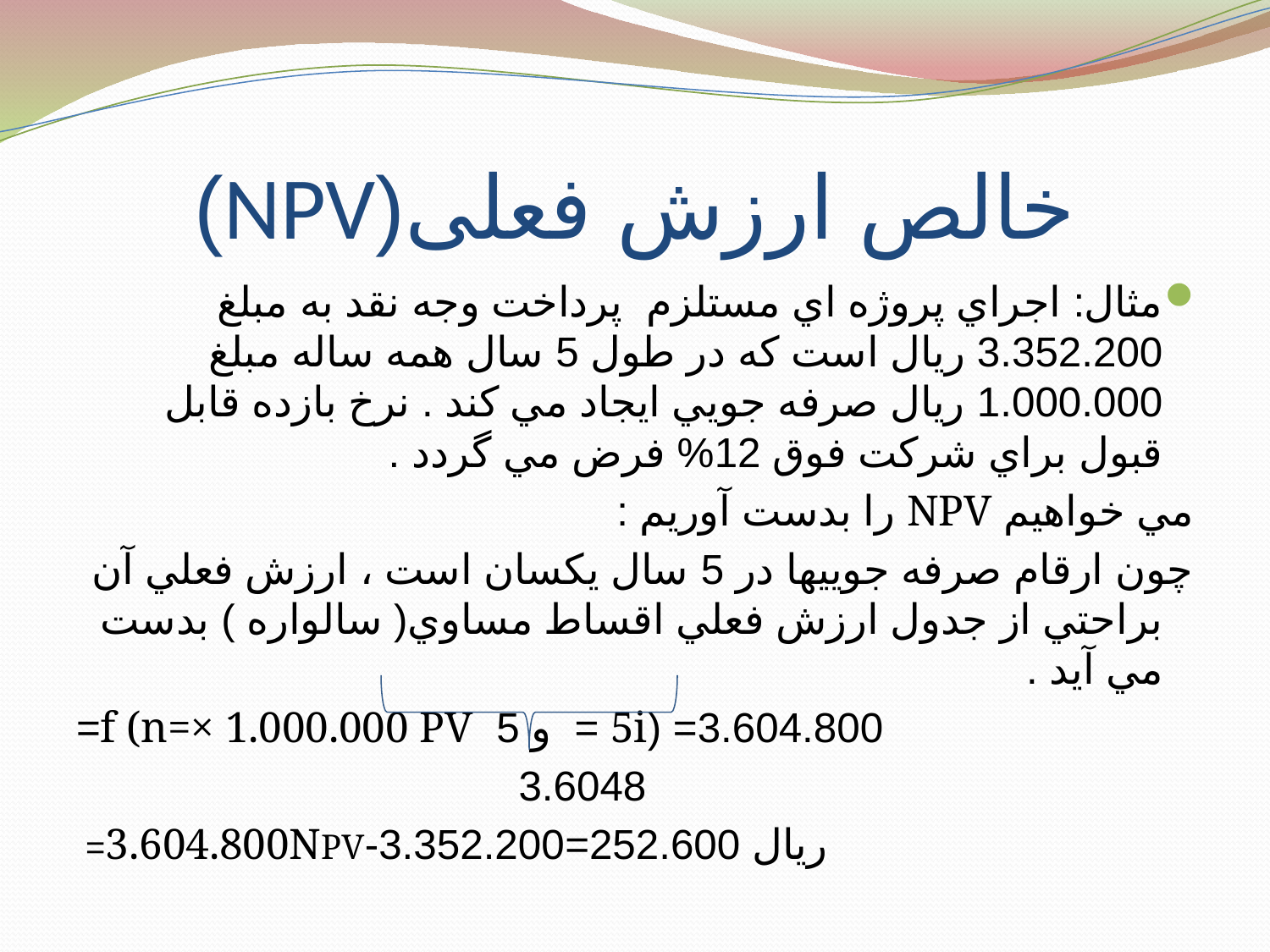

# خالص ارزش فعلی(NPV)
مثال: اجراي پروژه اي مستلزم  پرداخت وجه نقد به مبلغ 3.352.200 ريال است كه در طول 5 سال همه ساله مبلغ 1.000.000 ريال صرفه جويي ايجاد مي كند . نرخ بازده قابل قبول براي شركت فوق 12% فرض مي گردد .
مي خواهيم NPV را بدست آوريم :
چون ارقام صرفه جوييها در 5 سال يكسان است ، ارزش فعلي آن براحتي از جدول ارزش فعلي اقساط مساوي( سالواره ) بدست مي آيد .
3.604.800= (5i =  و 5  f (n=× 1.000.000 PV=
                                               3.6048
 ريال 252.600=3.352.200-3.604.800NPV=